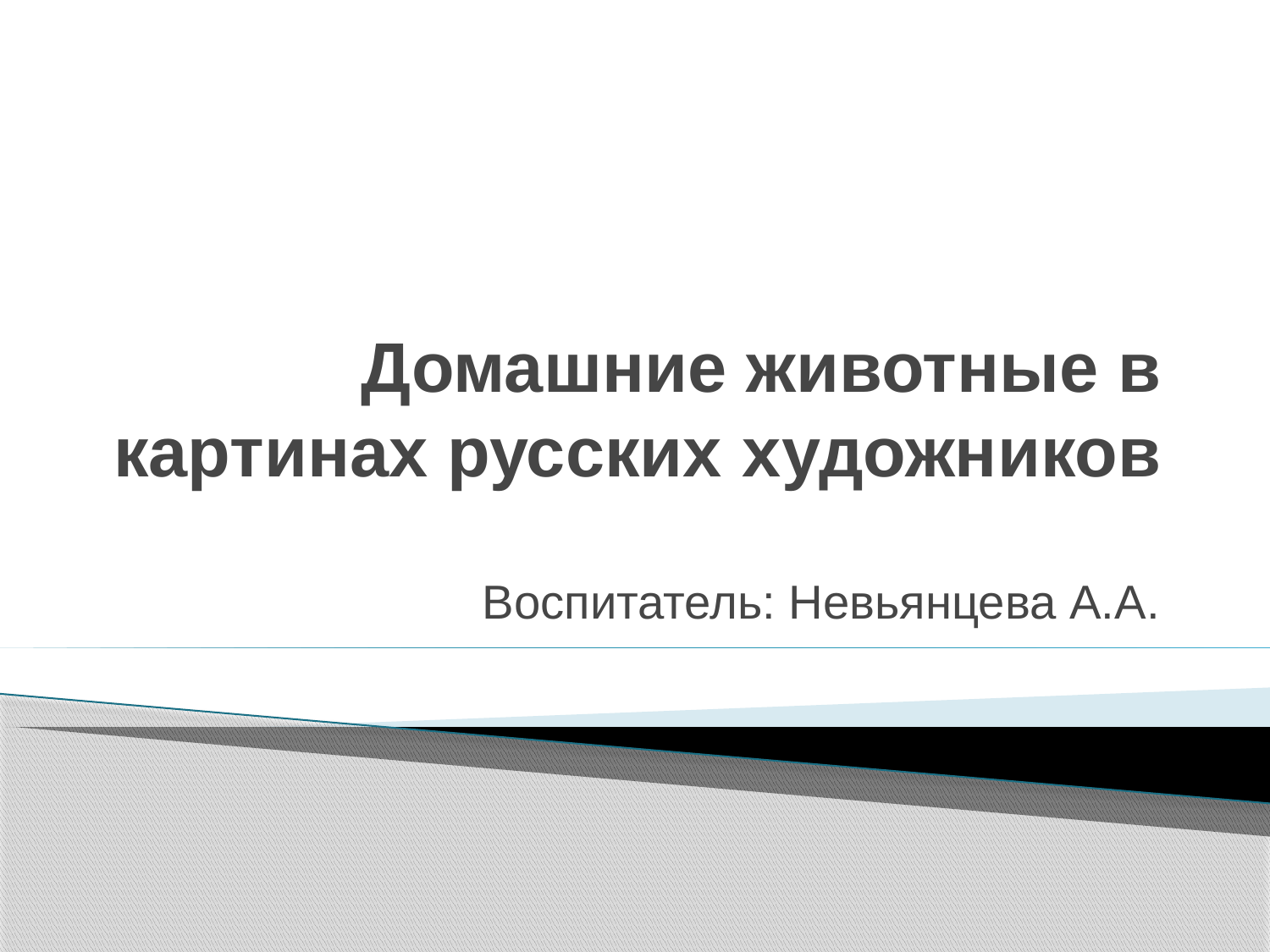

# Домашние животные в картинах русских художников
Воспитатель: Невьянцева А.А.